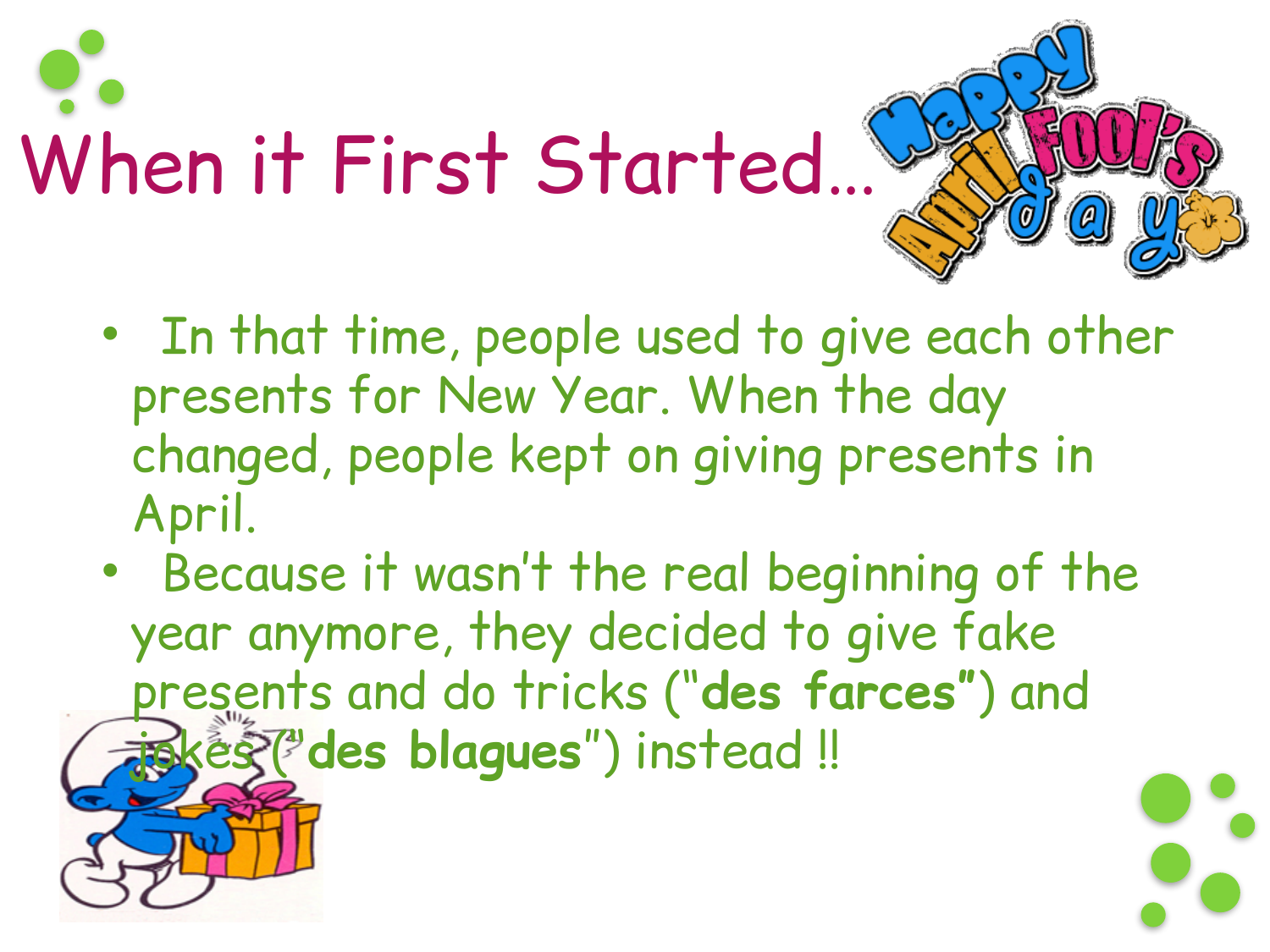

When it First Started…
  In that time, people used to give each other presents for New Year. When the day changed, people kept on giving presents in April.
  Because it wasn’t the real beginning of the year anymore, they decided to give fake presents and do tricks (“des farces”) and jokes (“des blagues”) instead !!